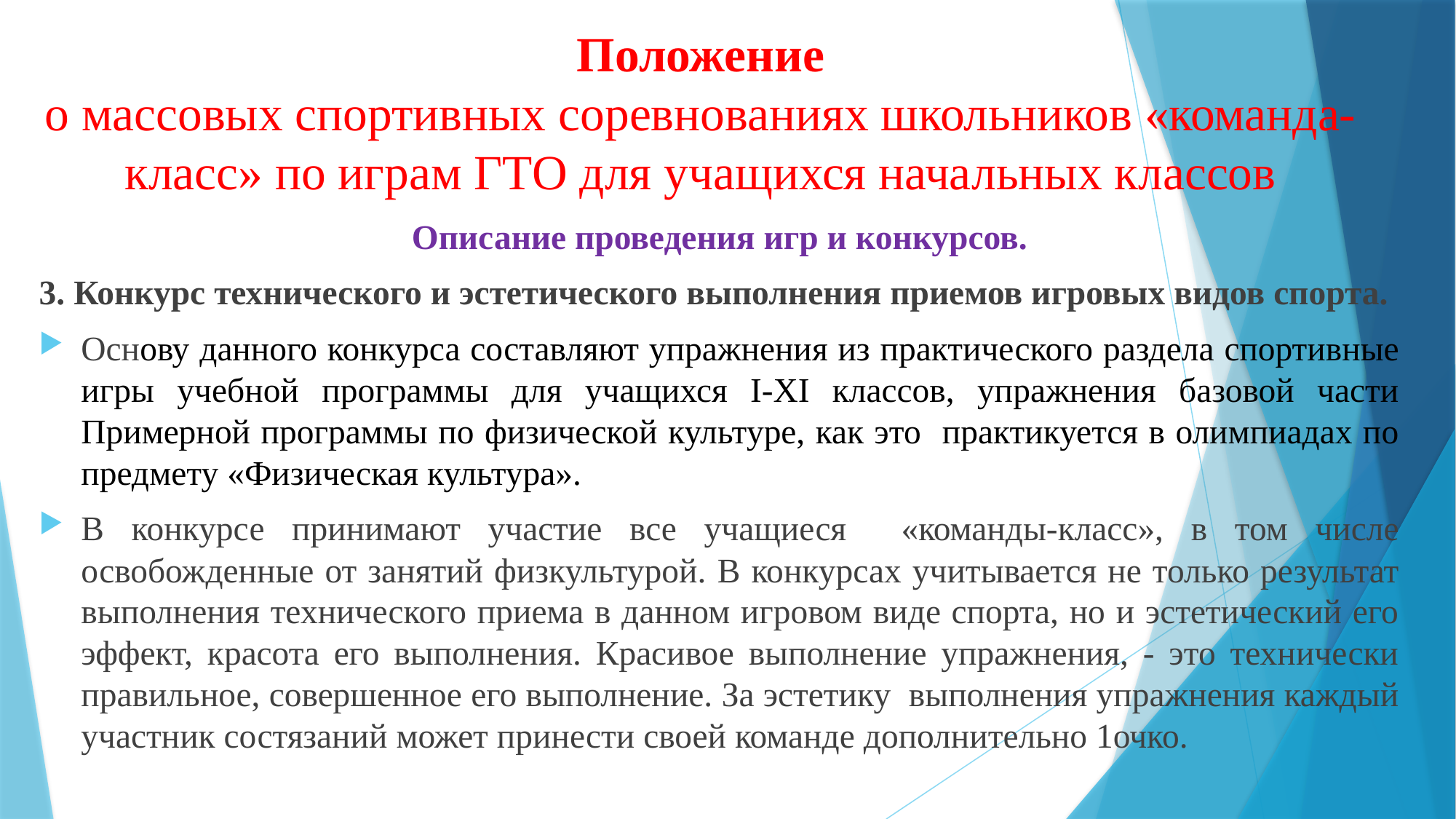

# Положение о массовых спортивных соревнованиях школьников «команда-класс» по играм ГТО для учащихся начальных классов
Описание проведения игр и конкурсов.
3. Конкурс технического и эстетического выполнения приемов игровых видов спорта.
Основу данного конкурса составляют упражнения из практического раздела спортивные игры учебной программы для учащихся I-ХI классов, упражнения базовой части Примерной программы по физической культуре, как это  практикуется в олимпиадах по предмету «Физическая культура».
В конкурсе принимают участие все учащиеся  «команды-класс», в том числе освобожденные от занятий физкультурой. В конкурсах учитывается не только результат выполнения технического приема в данном игровом виде спорта, но и эстетический его эффект, красота его выполнения. Красивое выполнение упражнения, - это технически правильное, совершенное его выполнение. За эстетику  выполнения упражнения каждый участник состязаний может принести своей команде дополнительно 1очко.